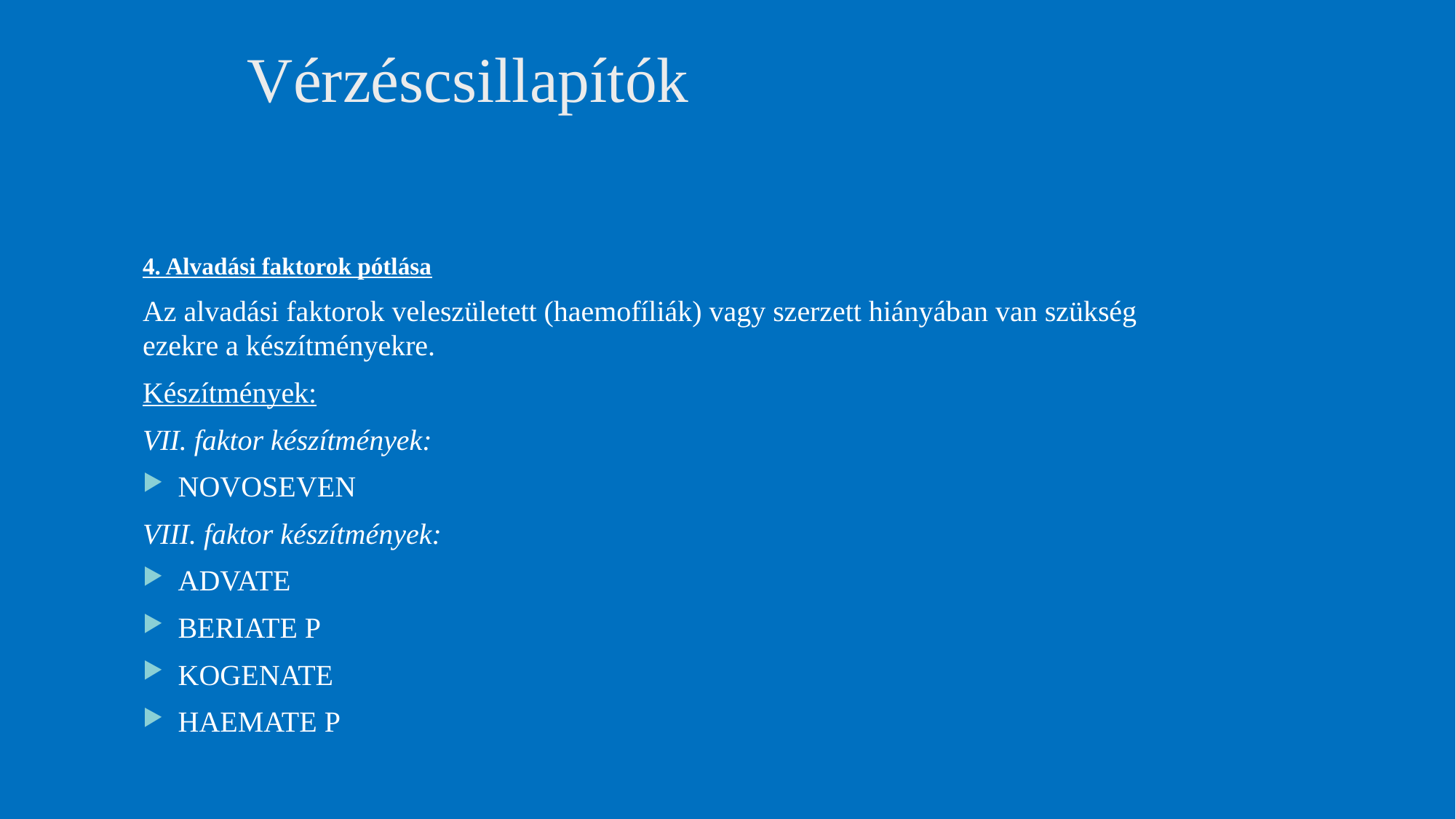

# Vérzéscsillapítók
4. Alvadási faktorok pótlása
Az alvadási faktorok veleszületett (haemofíliák) vagy szerzett hiányában van szükség ezekre a készítményekre.
Készítmények:
VII. faktor készítmények:
NOVOSEVEN
VIII. faktor készítmények:
ADVATE
BERIATE P
KOGENATE
HAEMATE P